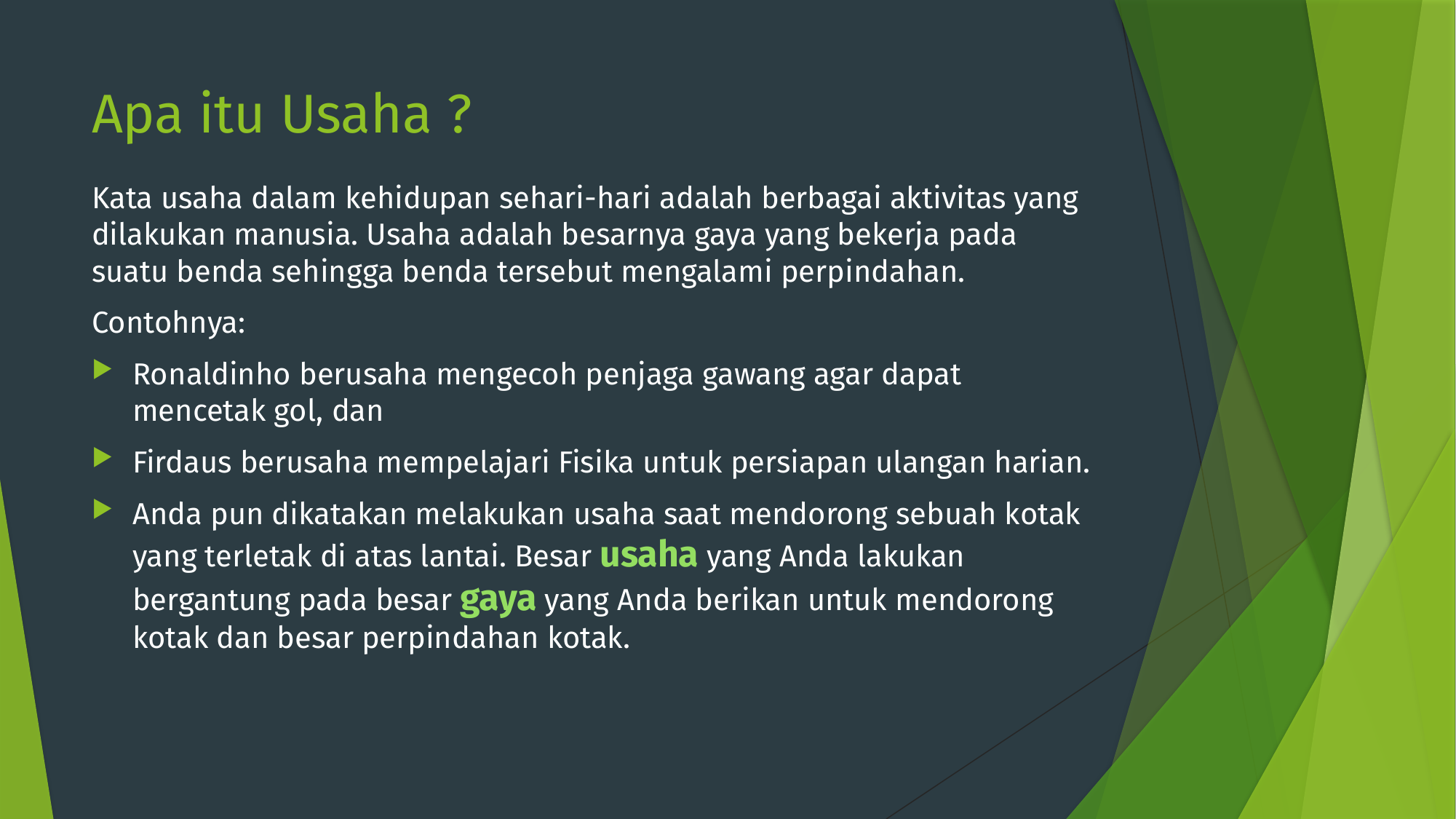

# Apa itu Usaha ?
Kata usaha dalam kehidupan sehari-hari adalah berbagai aktivitas yang dilakukan manusia. Usaha adalah besarnya gaya yang bekerja pada suatu benda sehingga benda tersebut mengalami perpindahan.
Contohnya:
Ronaldinho berusaha mengecoh penjaga gawang agar dapat mencetak gol, dan
Firdaus berusaha mempelajari Fisika untuk persiapan ulangan harian.
Anda pun dikatakan melakukan usaha saat mendorong sebuah kotak yang terletak di atas lantai. Besar usaha yang Anda lakukan bergantung pada besar gaya yang Anda berikan untuk mendorong kotak dan besar perpindahan kotak.